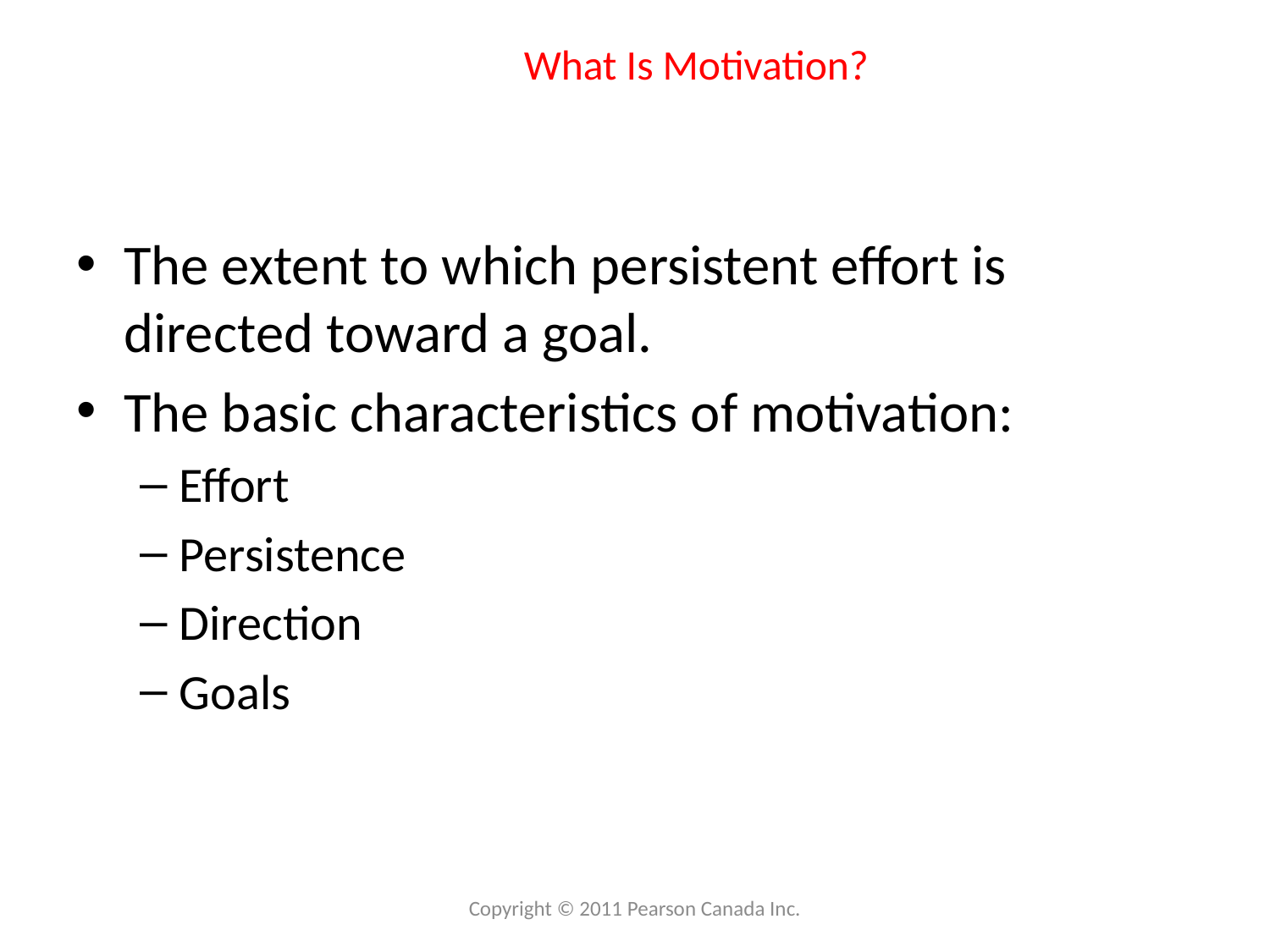

# What Is Motivation?
The extent to which persistent effort is directed toward a goal.
The basic characteristics of motivation:
Effort
Persistence
Direction
Goals

Copyright © 2011 Pearson Canada Inc.